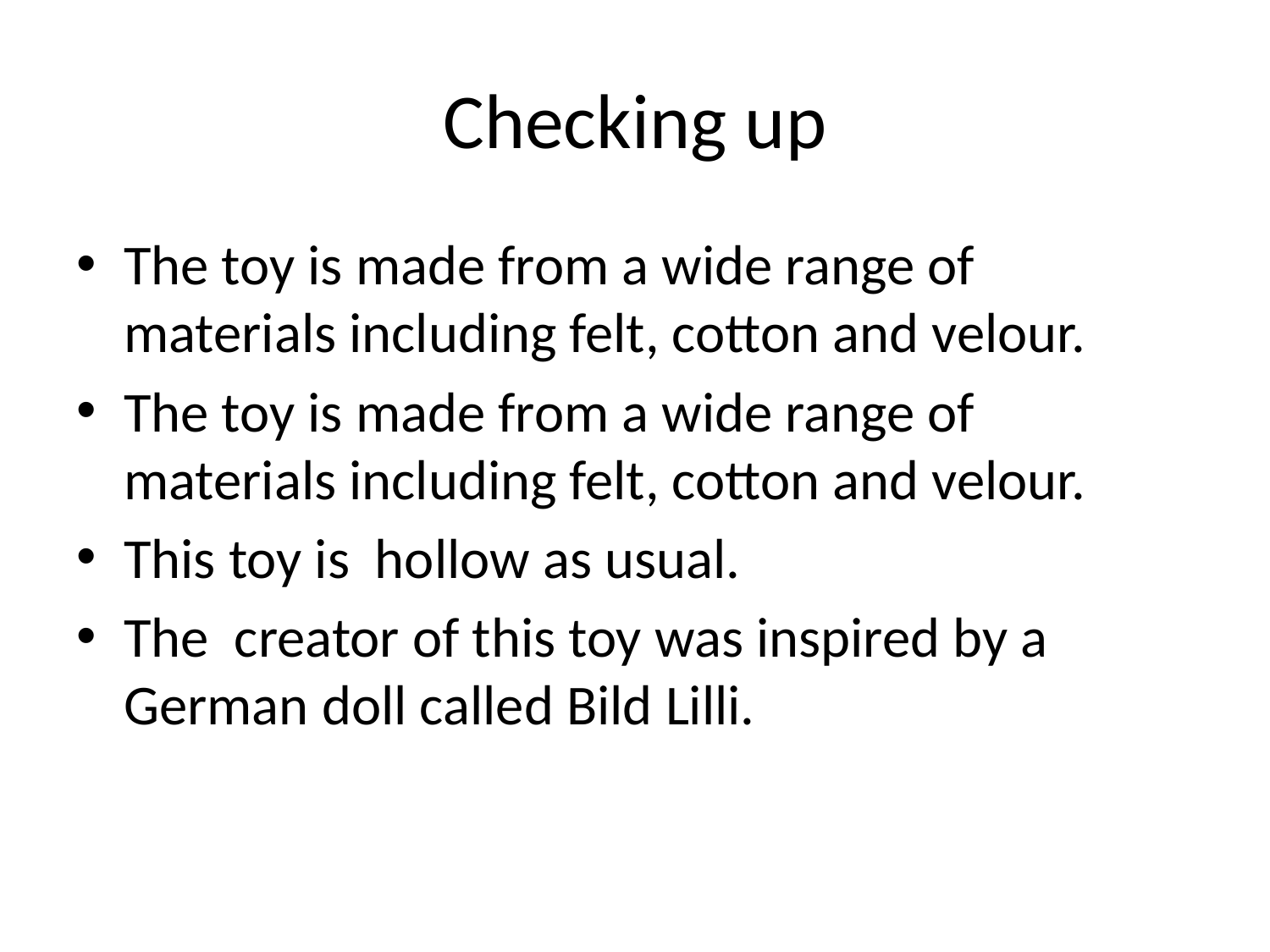

# Checking up
The toy is made from a wide range of materials including felt, cotton and velour.
The toy is made from a wide range of materials including felt, cotton and velour.
This toy is  hollow as usual.
The  creator of this toy was inspired by a German doll called Bild Lilli.